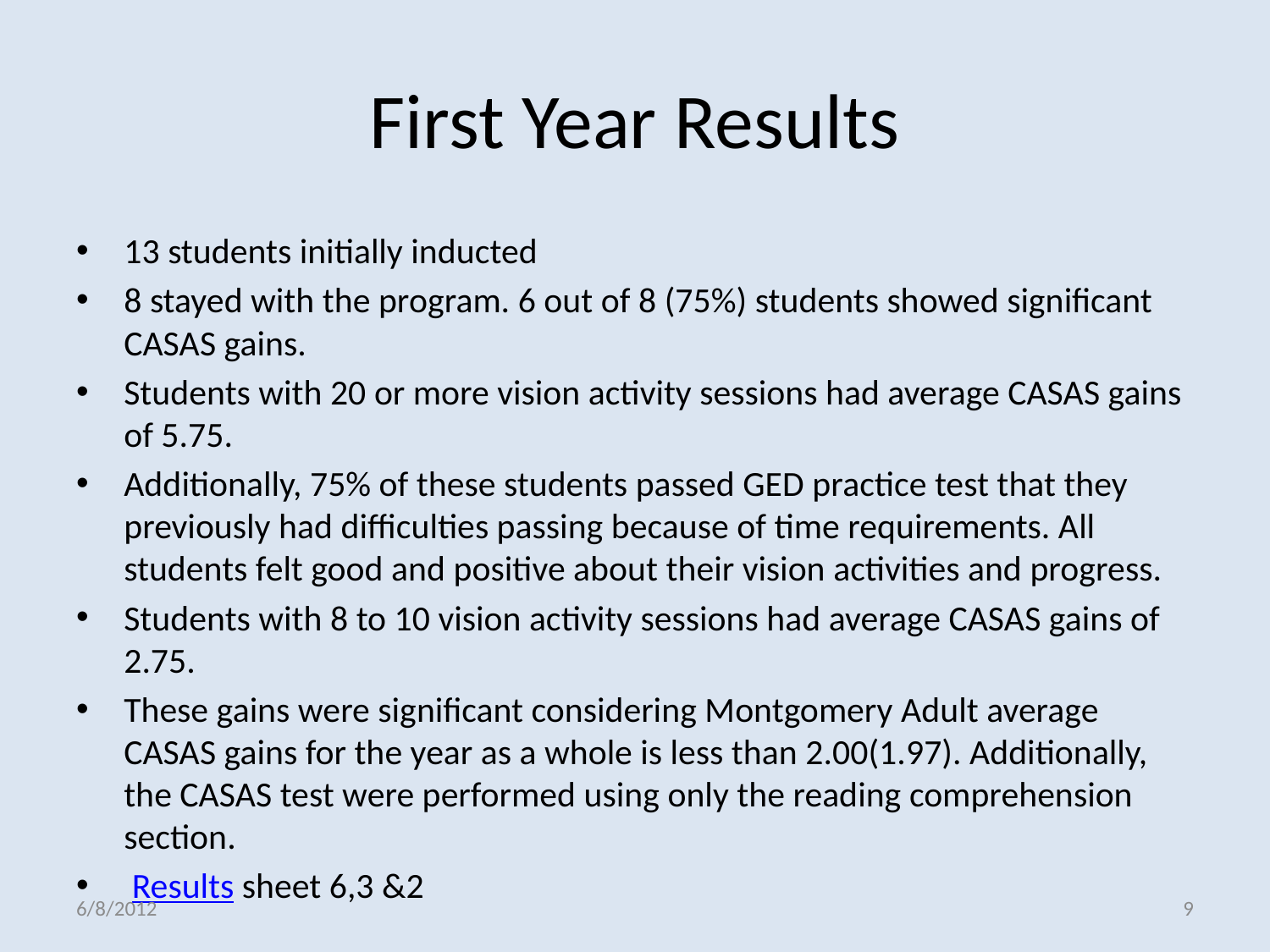

# First Year Results
13 students initially inducted
8 stayed with the program. 6 out of 8 (75%) students showed significant CASAS gains.
Students with 20 or more vision activity sessions had average CASAS gains of 5.75.
Additionally, 75% of these students passed GED practice test that they previously had difficulties passing because of time requirements. All students felt good and positive about their vision activities and progress.
Students with 8 to 10 vision activity sessions had average CASAS gains of 2.75.
These gains were significant considering Montgomery Adult average CASAS gains for the year as a whole is less than 2.00(1.97). Additionally, the CASAS test were performed using only the reading comprehension section.
 Results sheet 6,3 &2

6/8/2012
9